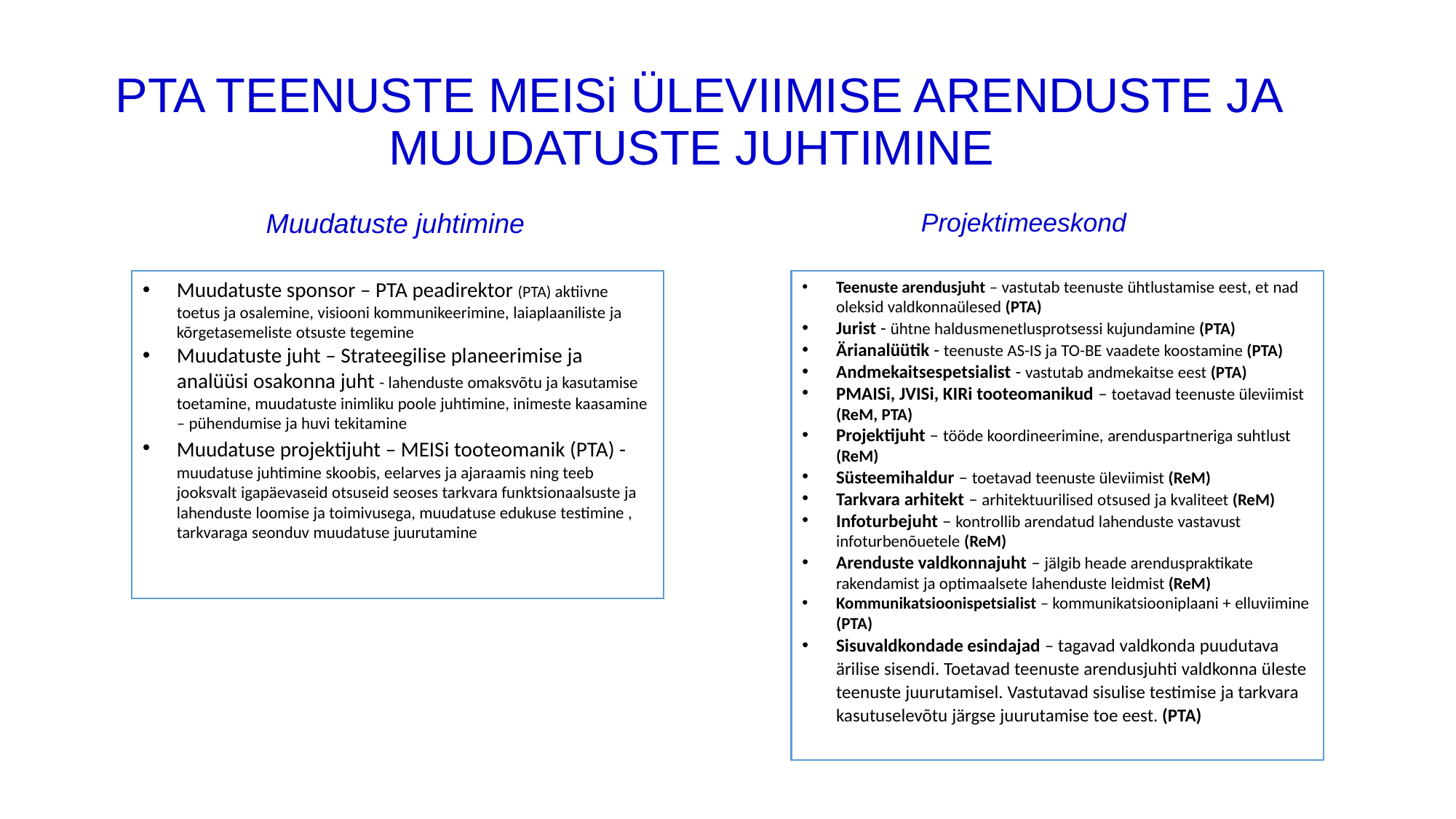

# PTA TEENUSTE MEISi ÜLEVIIMISE ARENDUSTE JA MUUDATUSTE JUHTIMINE
Muudatuste juhtimine
Projektimeeskond
Teenuste arendusjuht – vastutab teenuste ühtlustamise eest, et nad oleksid valdkonnaülesed (PTA)
Jurist - ühtne haldusmenetlusprotsessi kujundamine (PTA)
Ärianalüütik - teenuste AS-IS ja TO-BE vaadete koostamine (PTA)
Andmekaitsespetsialist - vastutab andmekaitse eest (PTA)
PMAISi, JVISi, KIRi tooteomanikud – toetavad teenuste üleviimist (ReM, PTA)
Projektijuht – tööde koordineerimine, arenduspartneriga suhtlust (ReM)
Süsteemihaldur – toetavad teenuste üleviimist (ReM)
Tarkvara arhitekt – arhitektuurilised otsused ja kvaliteet (ReM)
Infoturbejuht – kontrollib arendatud lahenduste vastavust infoturbenõuetele (ReM)
Arenduste valdkonnajuht – jälgib heade arenduspraktikate rakendamist ja optimaalsete lahenduste leidmist (ReM)
Kommunikatsioonispetsialist – kommunikatsiooniplaani + elluviimine (PTA)
Sisuvaldkondade esindajad – tagavad valdkonda puudutava ärilise sisendi. Toetavad teenuste arendusjuhti valdkonna üleste teenuste juurutamisel. Vastutavad sisulise testimise ja tarkvara kasutuselevõtu järgse juurutamise toe eest. (PTA)

Muudatuste sponsor – PTA peadirektor (PTA) aktiivne toetus ja osalemine, visiooni kommunikeerimine, laiaplaaniliste ja kõrgetasemeliste otsuste tegemine
Muudatuste juht – Strateegilise planeerimise ja analüüsi osakonna juht - lahenduste omaksvõtu ja kasutamise toetamine, muudatuste inimliku poole juhtimine, inimeste kaasamine – pühendumise ja huvi tekitamine
Muudatuse projektijuht – MEISi tooteomanik (PTA) - muudatuse juhtimine skoobis, eelarves ja ajaraamis ning teeb jooksvalt igapäevaseid otsuseid seoses tarkvara funktsionaalsuste ja lahenduste loomise ja toimivusega, muudatuse edukuse testimine , tarkvaraga seonduv muudatuse juurutamine